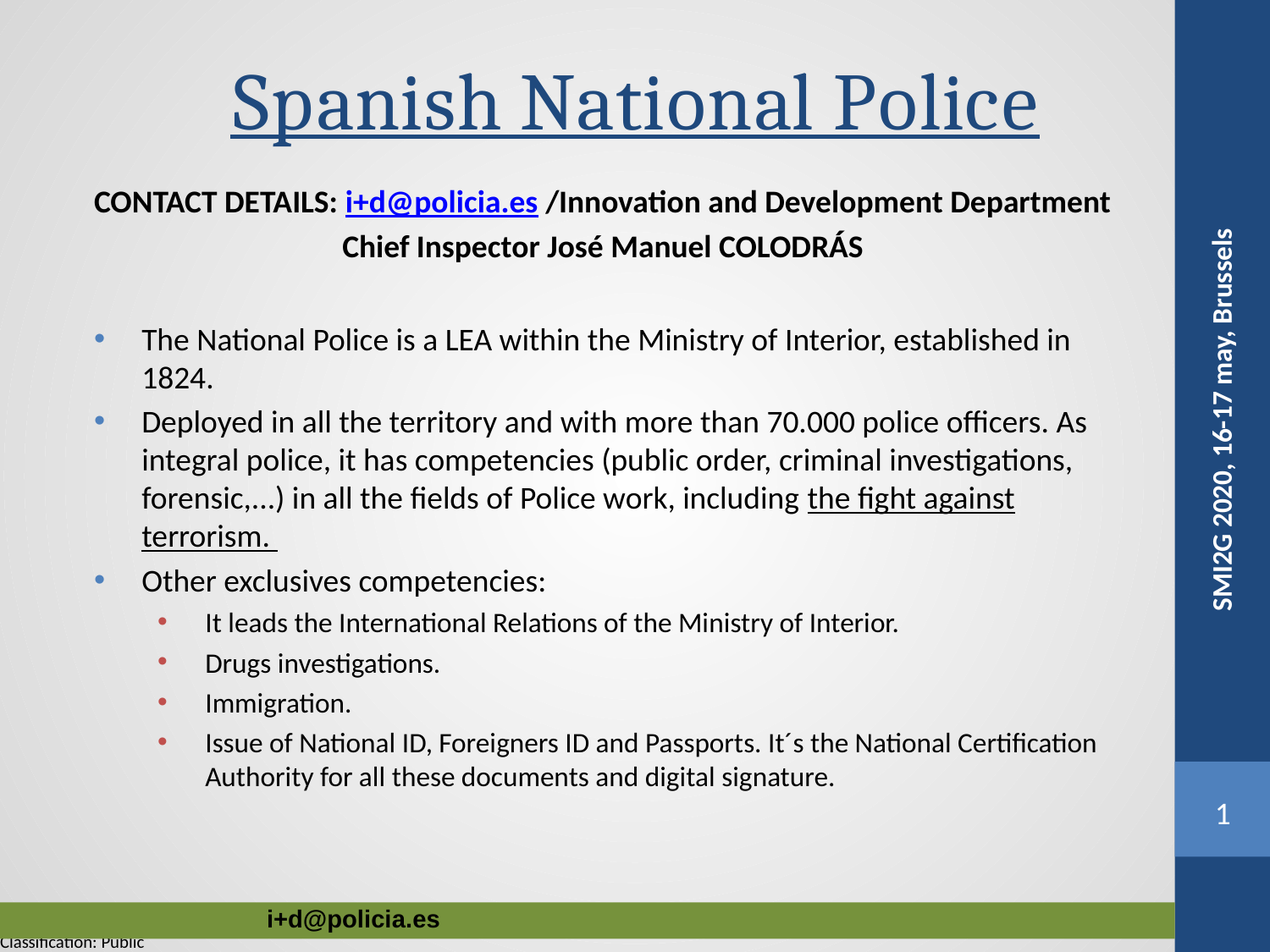

# Spanish National Police
CONTACT DETAILS: i+d@policia.es /Innovation and Development Department
Chief Inspector José Manuel COLODRÁS

The National Police is a LEA within the Ministry of Interior, established in 1824.
Deployed in all the territory and with more than 70.000 police officers. As integral police, it has competencies (public order, criminal investigations, forensic,...) in all the fields of Police work, including the fight against terrorism.
Other exclusives competencies:
It leads the International Relations of the Ministry of Interior.
Drugs investigations.
Immigration.
Issue of National ID, Foreigners ID and Passports. It´s the National Certification Authority for all these documents and digital signature.

SMI2G 2020, 16-17 may, Brussels
1
		i+d@policia.es